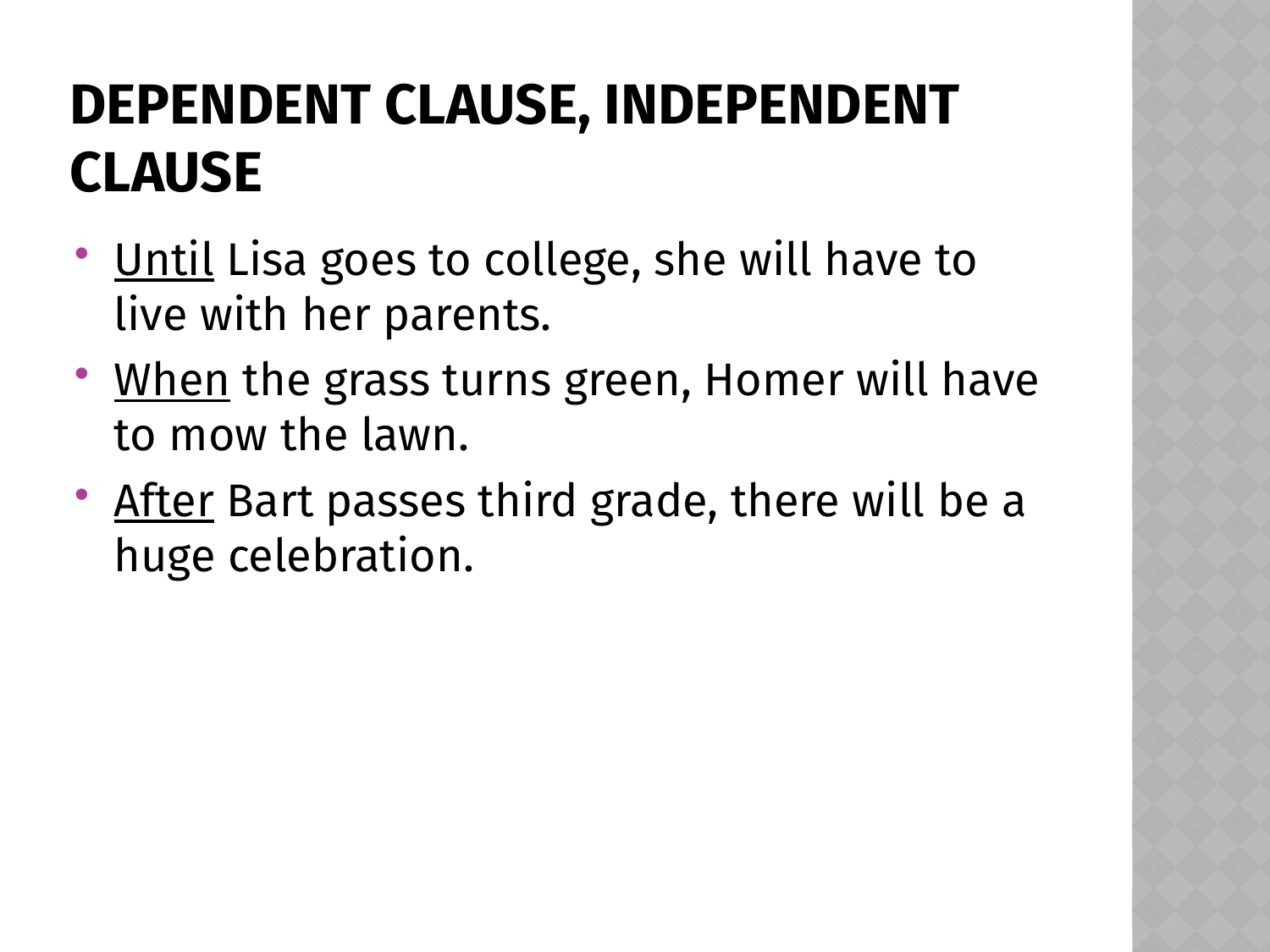

# DEPENDENT CLAUSE, INDEPENDENT CLAUSE
Until Lisa goes to college, she will have to live with her parents.
When the grass turns green, Homer will have to mow the lawn.
After Bart passes third grade, there will be a huge celebration.